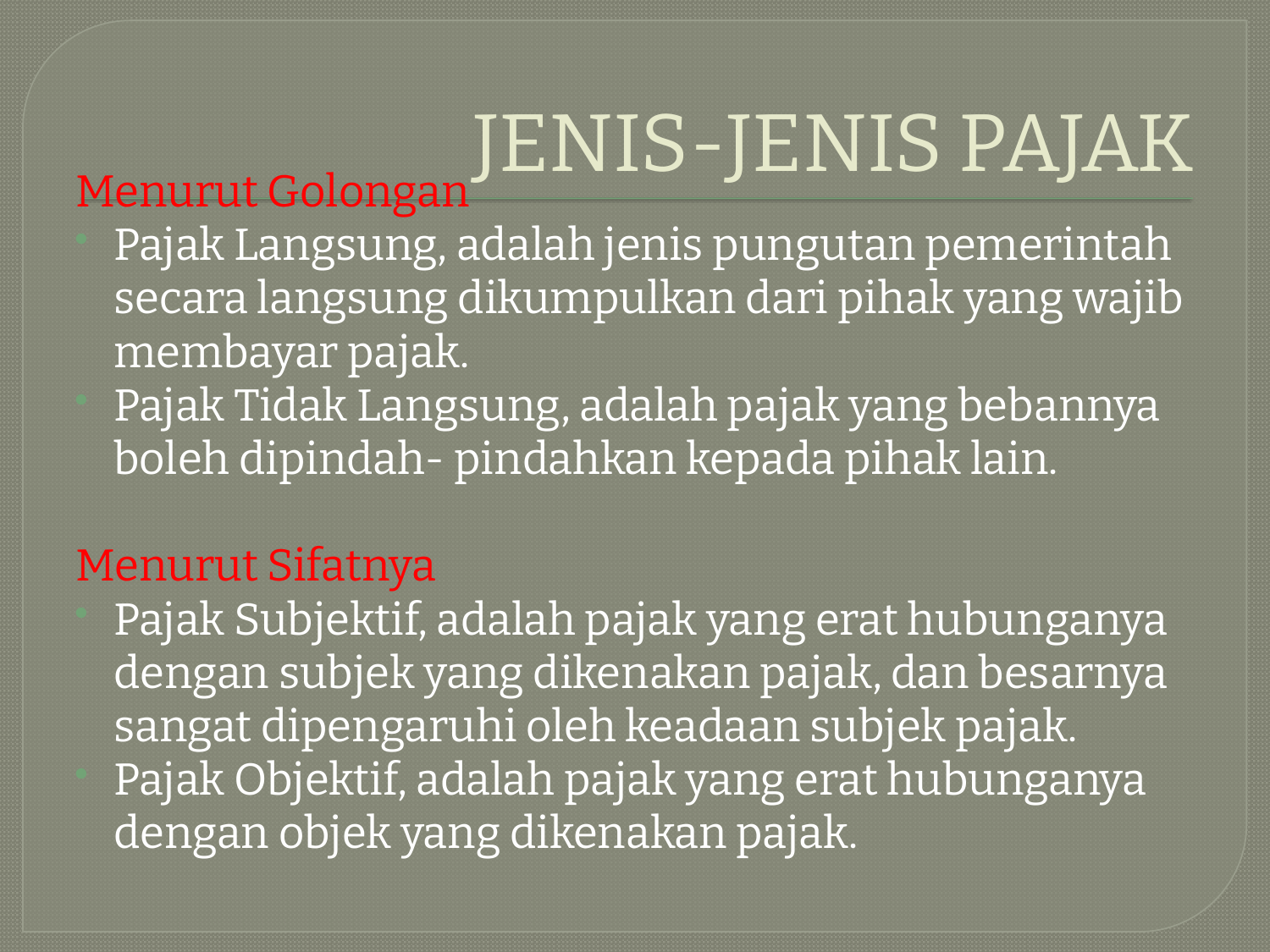

# JENIS-JENIS PAJAK
Menurut Golongan
Pajak Langsung, adalah jenis pungutan pemerintah secara langsung dikumpulkan dari pihak yang wajib membayar pajak.
Pajak Tidak Langsung, adalah pajak yang bebannya boleh dipindah- pindahkan kepada pihak lain.

Menurut Sifatnya
Pajak Subjektif, adalah pajak yang erat hubunganya dengan subjek yang dikenakan pajak, dan besarnya sangat dipengaruhi oleh keadaan subjek pajak.
Pajak Objektif, adalah pajak yang erat hubunganya dengan objek yang dikenakan pajak.